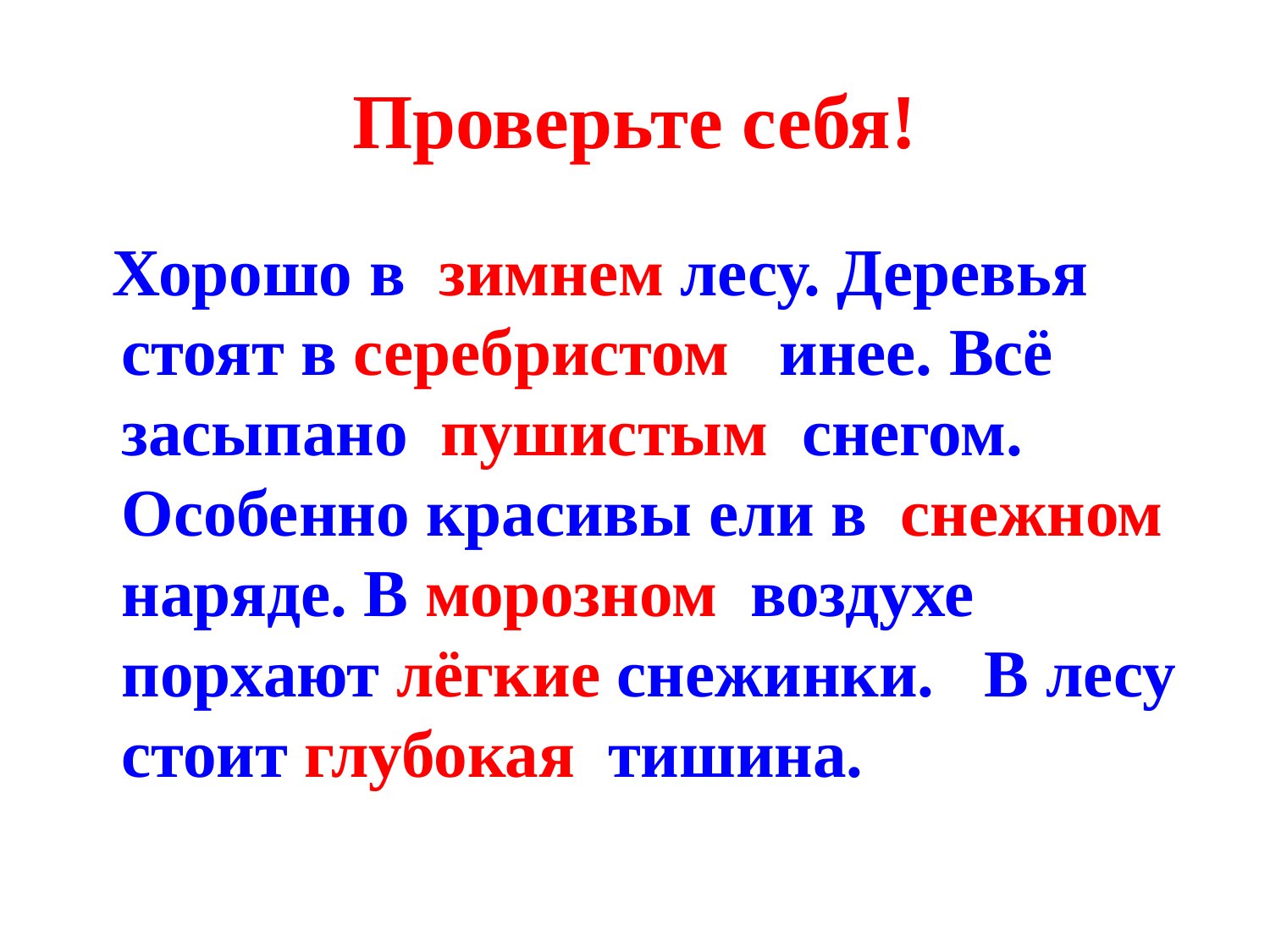

# Проверьте себя!
   Хорошо в  зимнем лесу. Деревья стоят в серебристом   инее. Всё засыпано  пушистым  снегом.  Особенно красивы ели в  снежном  наряде. В морозном  воздухе  порхают лёгкие снежинки.   В лесу стоит глубокая  тишина.